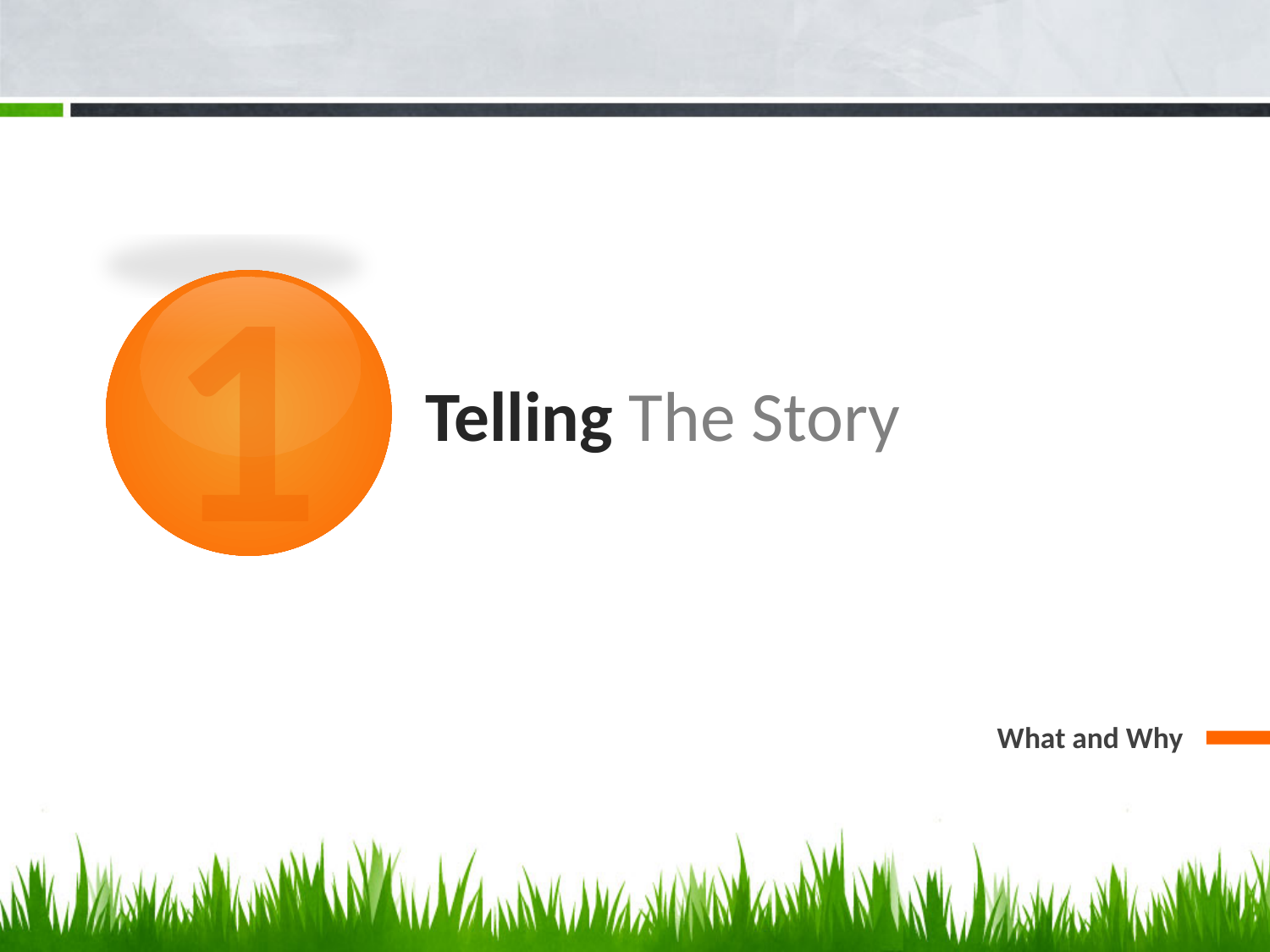

1
# Telling The Story
What and Why